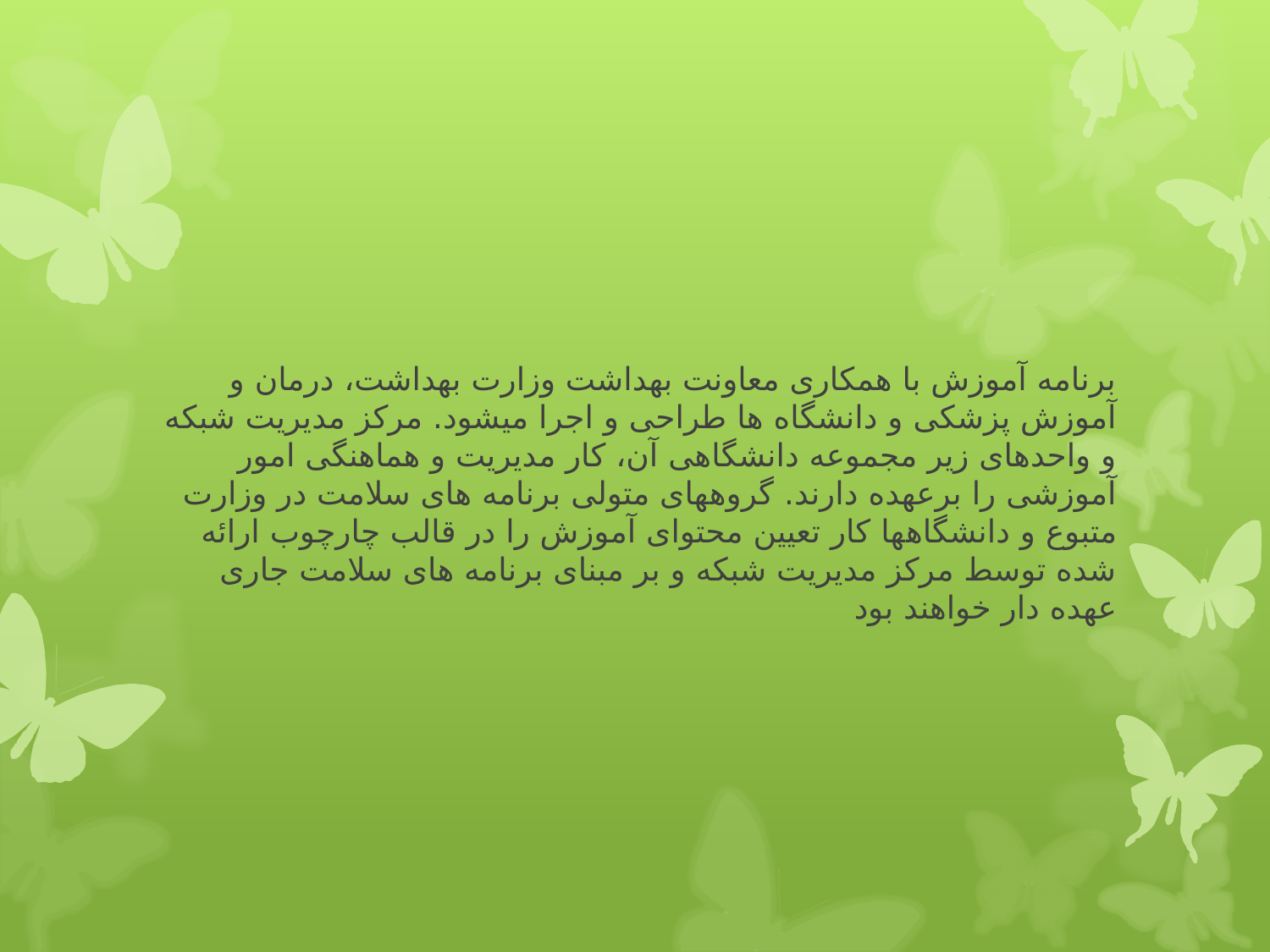

#
برنامه آموزش با همکاری معاونت بهداشت وزارت بهداشت، درمان و آموزش پزشکی و دانشگاه ها طراحی و اجرا می­شود. مرکز مدیریت شبکه و واحدهای زیر مجموعه دانشگاهی آن، کار مدیریت و هماهنگی امور آموزشی را برعهده دارند. گروه­های متولی برنامه های سلامت در وزارت متبوع و دانشگاه­ها کار تعیین محتوای آموزش را در قالب چارچوب ارائه شده توسط مرکز مدیریت شبکه و بر مبنای برنامه های سلامت جاری عهده دار خواهند بود